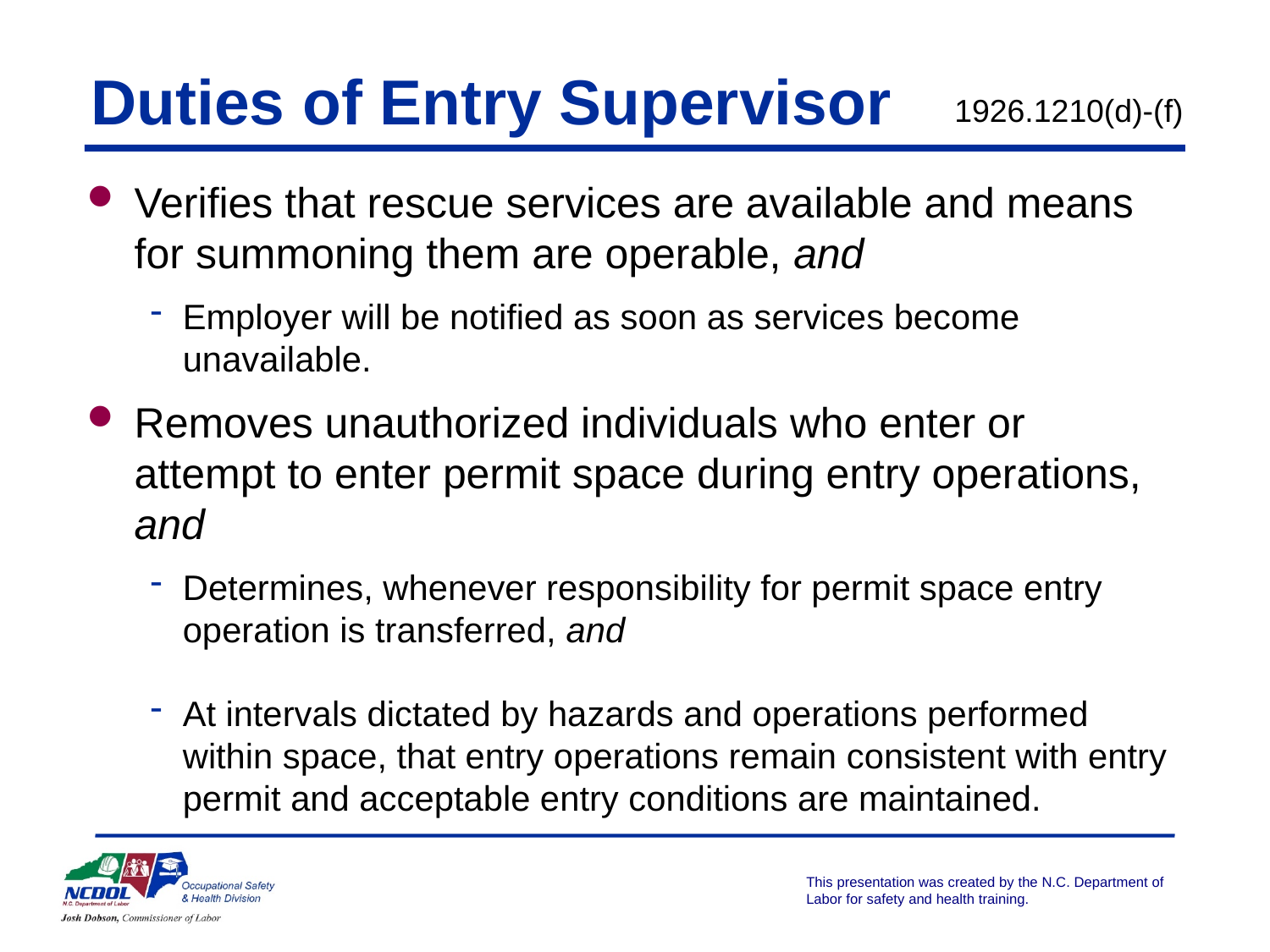

# Duties of Entry Supervisor
1926.1210(d)-(f)

Verifies that rescue services are available and means for summoning them are operable, and

Employer will be notified as soon as services become unavailable.

Removes unauthorized individuals who enter or attempt to enter permit space during entry operations, and

Determines, whenever responsibility for permit space entry operation is transferred, and

At intervals dictated by hazards and operations performed within space, that entry operations remain consistent with entry permit and acceptable entry conditions are maintained.